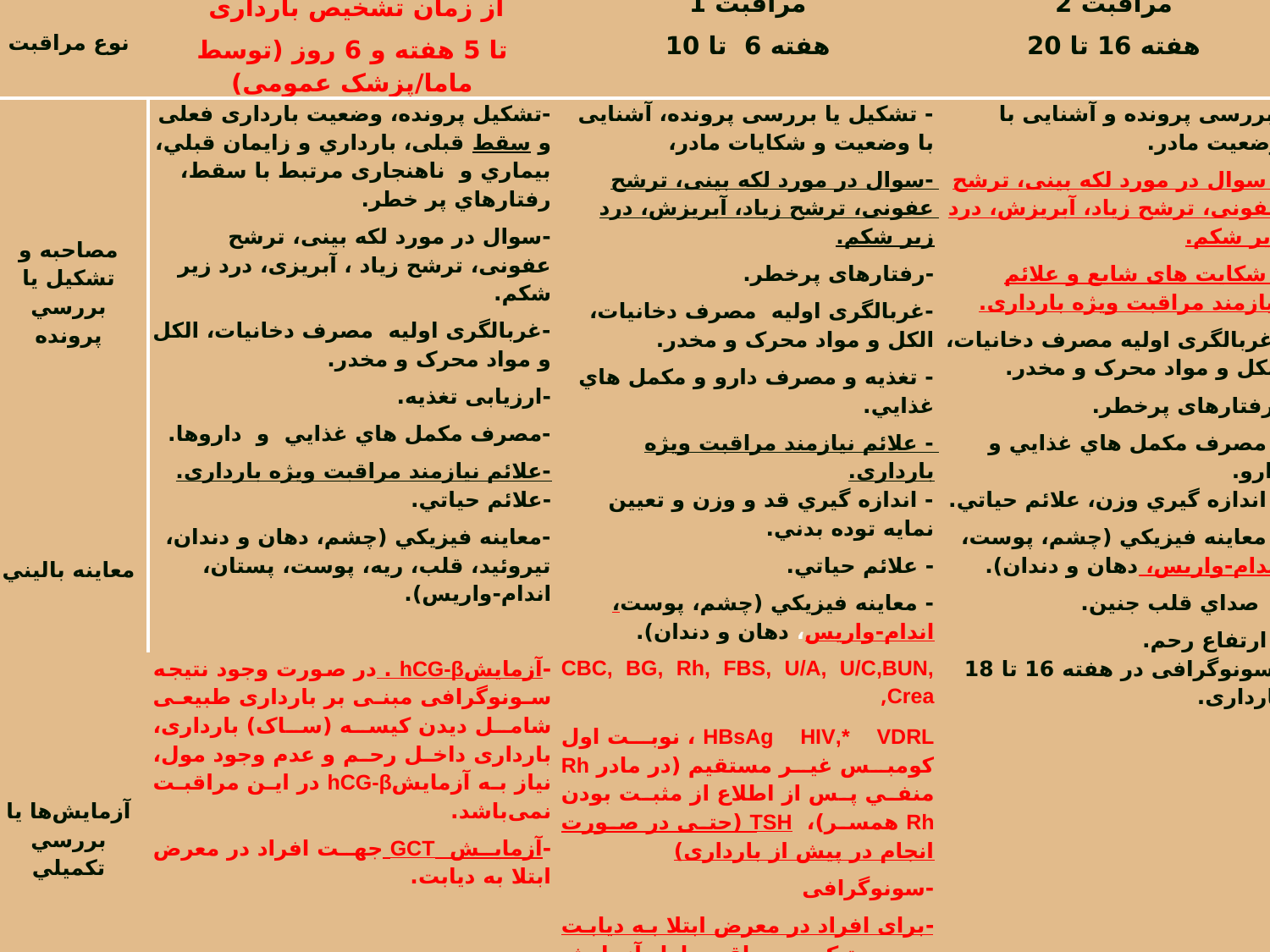

| نوع مراقبت | مراقبت 1-0 از زمان تشخیص بارداری تا 5 هفته و 6 روز (توسط ماما/پزشک عمومی) | مراقبت 1 هفته 6 تا 10 | مراقبت 2 هفته 16 تا 20 |
| --- | --- | --- | --- |
| مصاحبه و تشكيل يا بررسي پرونده | -تشكيل پرونده، وضعیت بارداری فعلی و سقط قبلی، بارداري و زايمان قبلي، بيماري و ناهنجاری مرتبط با سقط، رفتارهاي پر خطر. -سوال در مورد لکه بینی، ترشح عفونی، ترشح زیاد ، آبریزی، درد زیر شکم. -غربالگری اولیه مصرف دخانیات، الکل و مواد محرک و مخدر. -ارزیابی تغذیه. -مصرف مکمل هاي غذايي و داروها. -علائم نیازمند مراقبت ویژه بارداری. | - تشكيل یا بررسی پرونده، آشنایی با وضعیت و شکایات مادر، -سوال در مورد لکه بینی، ترشح عفونی، ترشح زیاد، آبریزش، درد زیر شکم. -رفتارهای پرخطر. -غربالگری اولیه مصرف دخانیات، الکل و مواد محرک و مخدر. - تغذيه و مصرف دارو و مکمل هاي غذايي. - علائم نیازمند مراقبت ویژه بارداری. | -بررسی پرونده و آشنایی با وضعیت مادر. - سوال در مورد لکه بینی، ترشح عفونی، ترشح زیاد، آبریزش، درد زیر شکم. - شكايت های شايع و علائم نیازمند مراقبت ویژه بارداری. -غربالگری اولیه مصرف دخانیات، الکل و مواد محرک و مخدر. -رفتارهای پرخطر. - مصرف مکمل هاي غذايي و دارو. |
| معاينه باليني | -علائم حياتي. -معاينه فيزيكي (چشم، دهان و دندان، تیروئید، قلب، ریه، پوست، پستان، اندام-واریس). | - اندازه گيري قد و وزن و تعيين نمايه توده بدني. - علائم حياتي. - معاينه فيزيكي (چشم، پوست، اندام-واریس، دهان و دندان). | - اندازه گيري وزن، علائم حياتي. - معاينه فيزيكي (چشم، پوست، اندام-واریس، دهان و دندان). - صداي قلب جنين. - ارتفاع رحم. |
| آزمايش‌ها يا بررسي تكميلي | -آزمایشhCG-β . در صورت وجود نتیجه سونوگرافی مبنی بر بارداری طبیعی شامل دیدن کیسه (ساک) بارداری، بارداری داخل رحم و عدم وجود مول، نیاز به آزمایشhCG-β در این مراقبت نمی‌باشد. -آزمایش GCT جهت افراد در معرض ابتلا به دیابت. | CBC, BG, Rh, FBS, U/A, U/C,BUN, Crea, HBsAg HIV,\* VDRL ، نوبت اول كومبس غير مستقيم (در مادر Rh منفي پس از اطلاع از مثبت بودن Rh همسر)، TSH (حتی در صورت انجام در پیش از بارداری) -سونوگرافی -برای افراد در معرض ابتلا به دیابت در صورتیکه در مراقبت اول آزمایش GCT انجام نشده است، در این مراقبت انجام شود. | -سونوگرافی در هفته 16 تا 18 بارداری. |